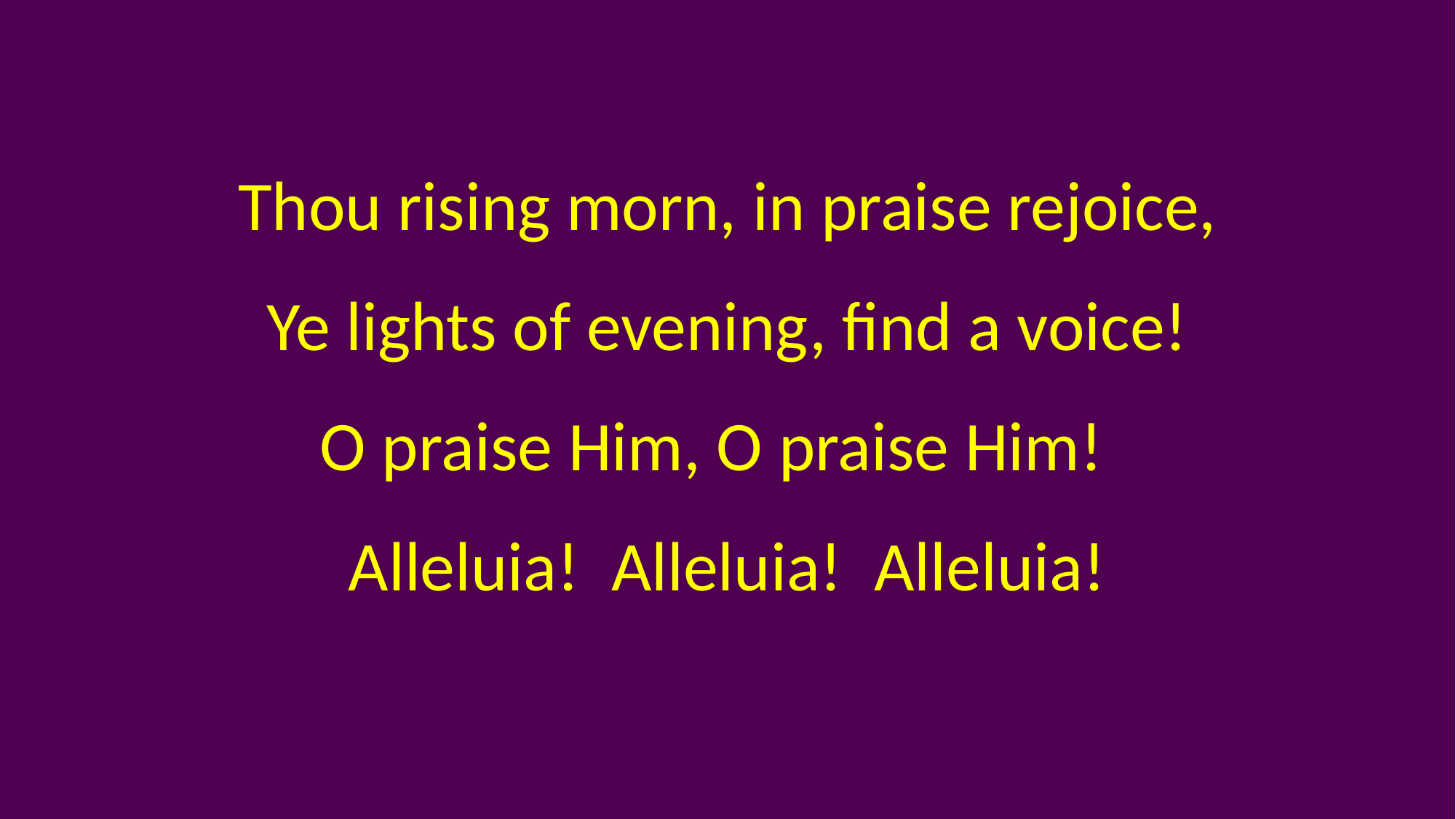

Thou rising morn, in praise rejoice,
Ye lights of evening, find a voice!
O praise Him, O praise Him!
Alleluia!  Alleluia!  Alleluia!